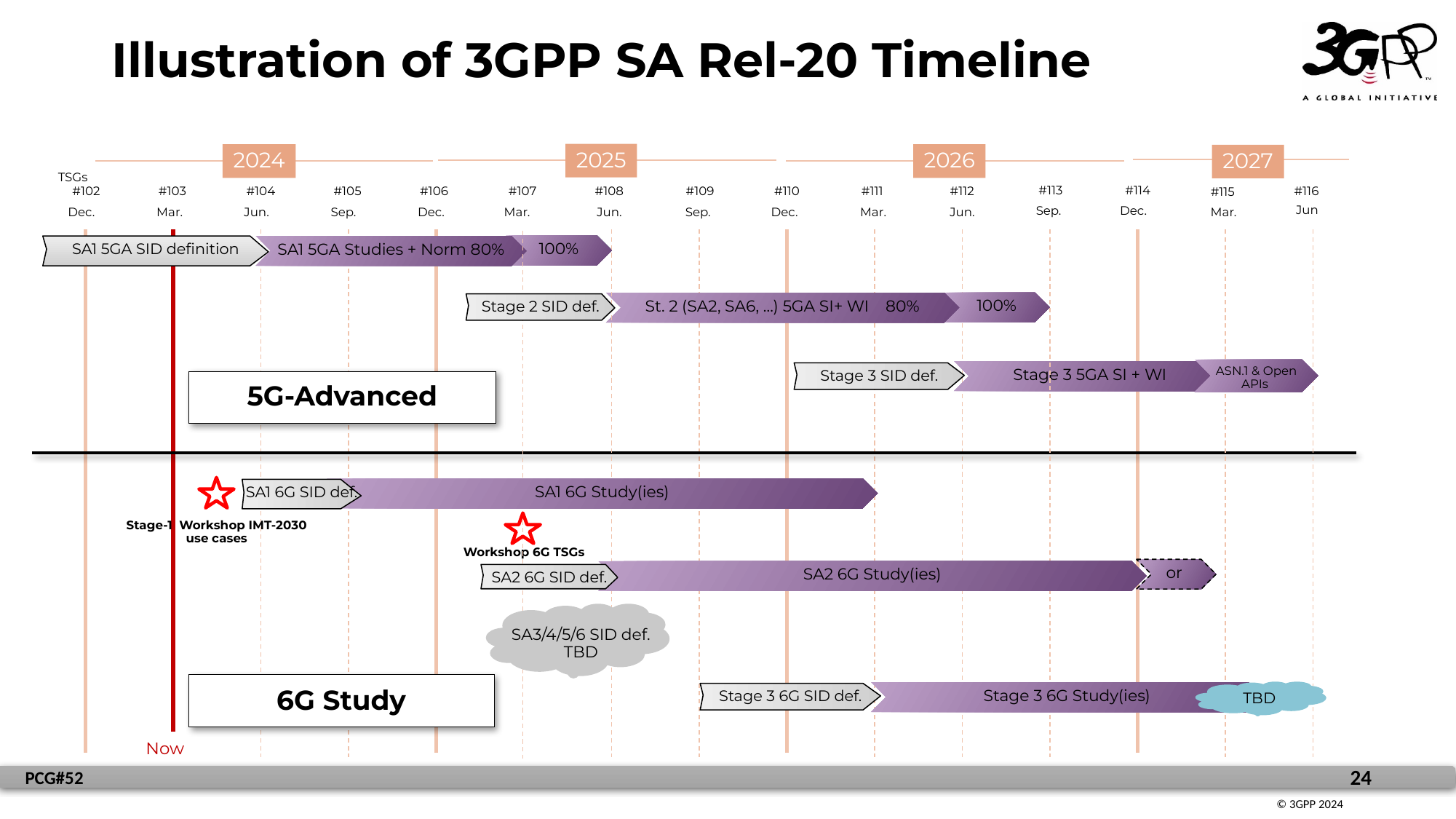

Illustration of 3GPP SA Rel-20 Timeline
2025
2024
2026
2027
TSGs
#113
Sep.
#114
Dec.
#102
Dec.
#103
Mar.
#104
Jun.
#105
Sep.
#106
Dec.
#107
Mar.
#108
Jun.
#109
Sep.
#110
Dec.
#111
Mar.
#112
Jun.
#116
#115
Jun
Mar.
100%
SA1 5GA Studies + Norm 80%
SA1 5GA SID definition
100%
St. 2 (SA2, SA6, …) 5GA SI+ WI    80%
Stage 2 SID def.
ASN.1 & Open APIs
Stage 3 5GA SI + WI
Stage 3 SID def.
5G-Advanced

SA1 6G Study(ies)
SA1 6G SID def.

Stage-1  Workshop IMT-2030 use cases
Workshop 6G TSGs
or
SA2 6G Study(ies)
SA2 6G SID def.

SA3/4/5/6 SID def. TBD
6G Study

Stage 3 6G Study(ies)
Stage 3 6G SID def.
TBD
Now